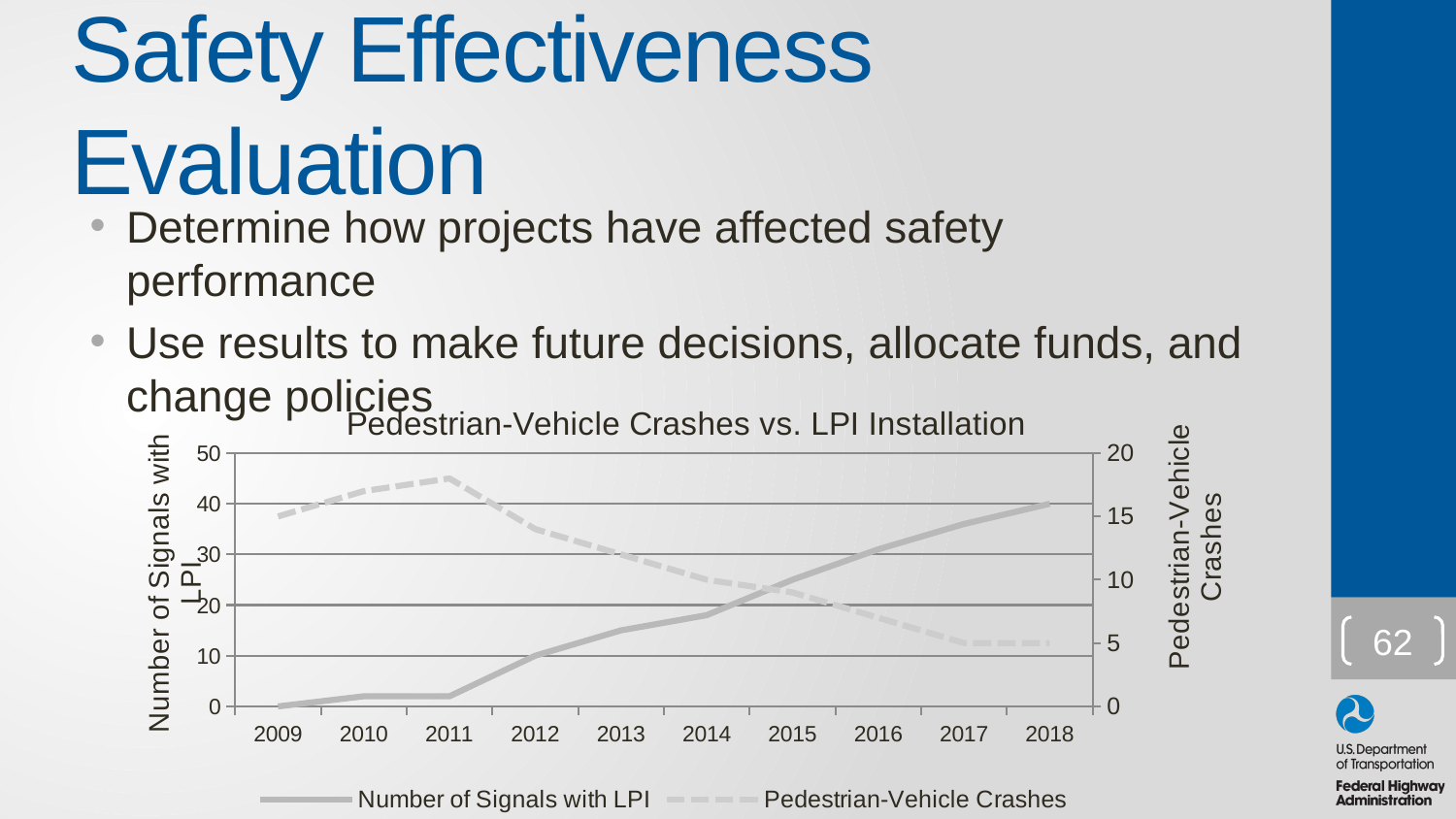

# Safety Effectiveness Evaluation
Determine how projects have affected safety performance
Use results to make future decisions, allocate funds, and change policies

### Chart: Pedestrian-Vehicle Crashes vs. LPI Installation

| Category | Number of Signals with LPI | Pedestrian-Vehicle Crashes |
|---|---|---|
| 2009 | 0.0 | 15.0 |
| 2010 | 2.0 | 17.0 |
| 2011 | 2.0 | 18.0 |
| 2012 | 10.0 | 14.0 |
| 2013 | 15.0 | 12.0 |
| 2014 | 18.0 | 10.0 |
| 2015 | 25.0 | 9.0 |
| 2016 | 31.0 | 7.0 |
| 2017 | 36.0 | 5.0 |
| 2018 | 40.0 | 5.0 |
62